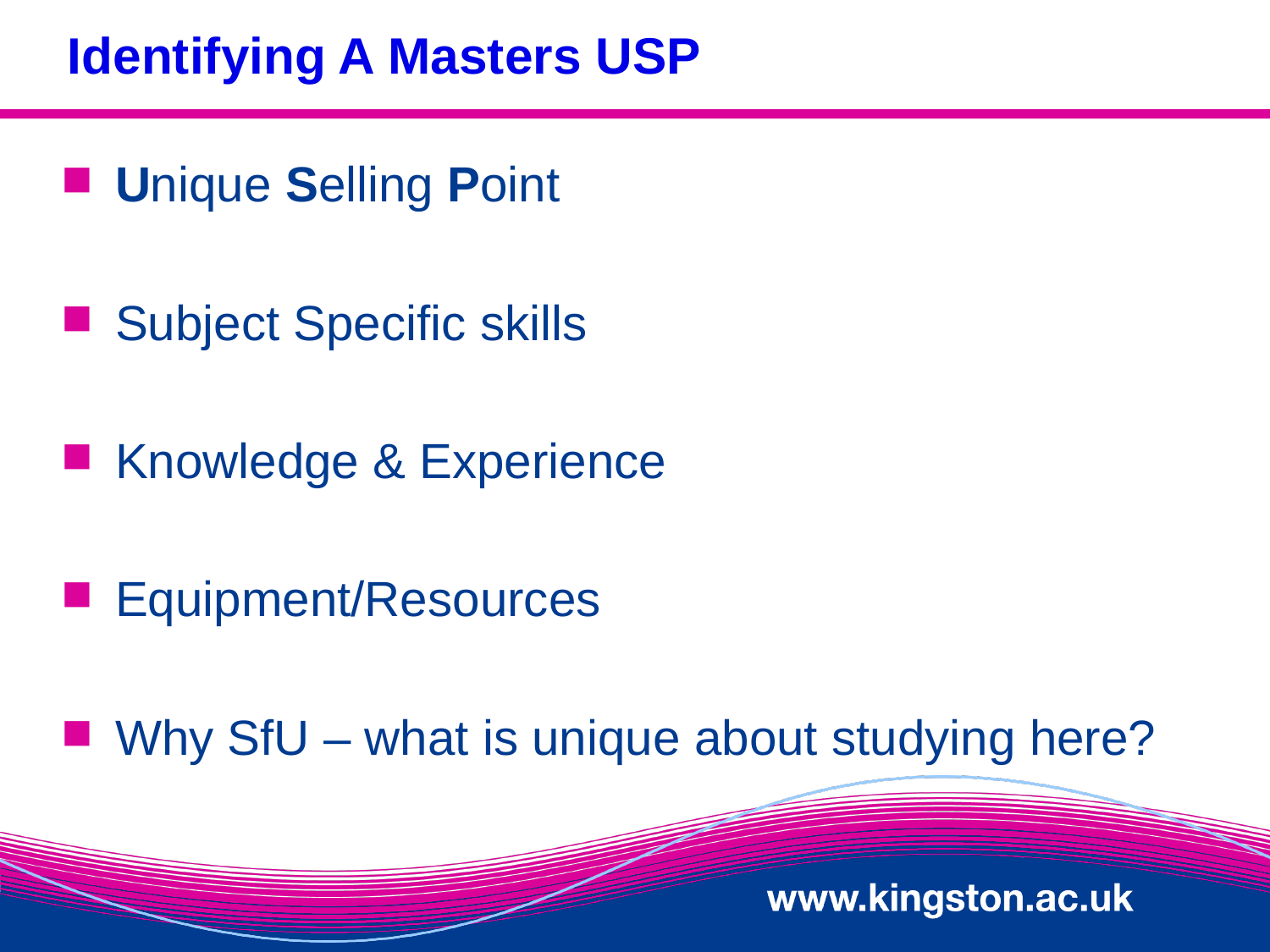

# Identifying A Masters USP
Unique Selling Point

Subject Specific skills

Knowledge & Experience

Equipment/Resources

Why SfU – what is unique about studying here?